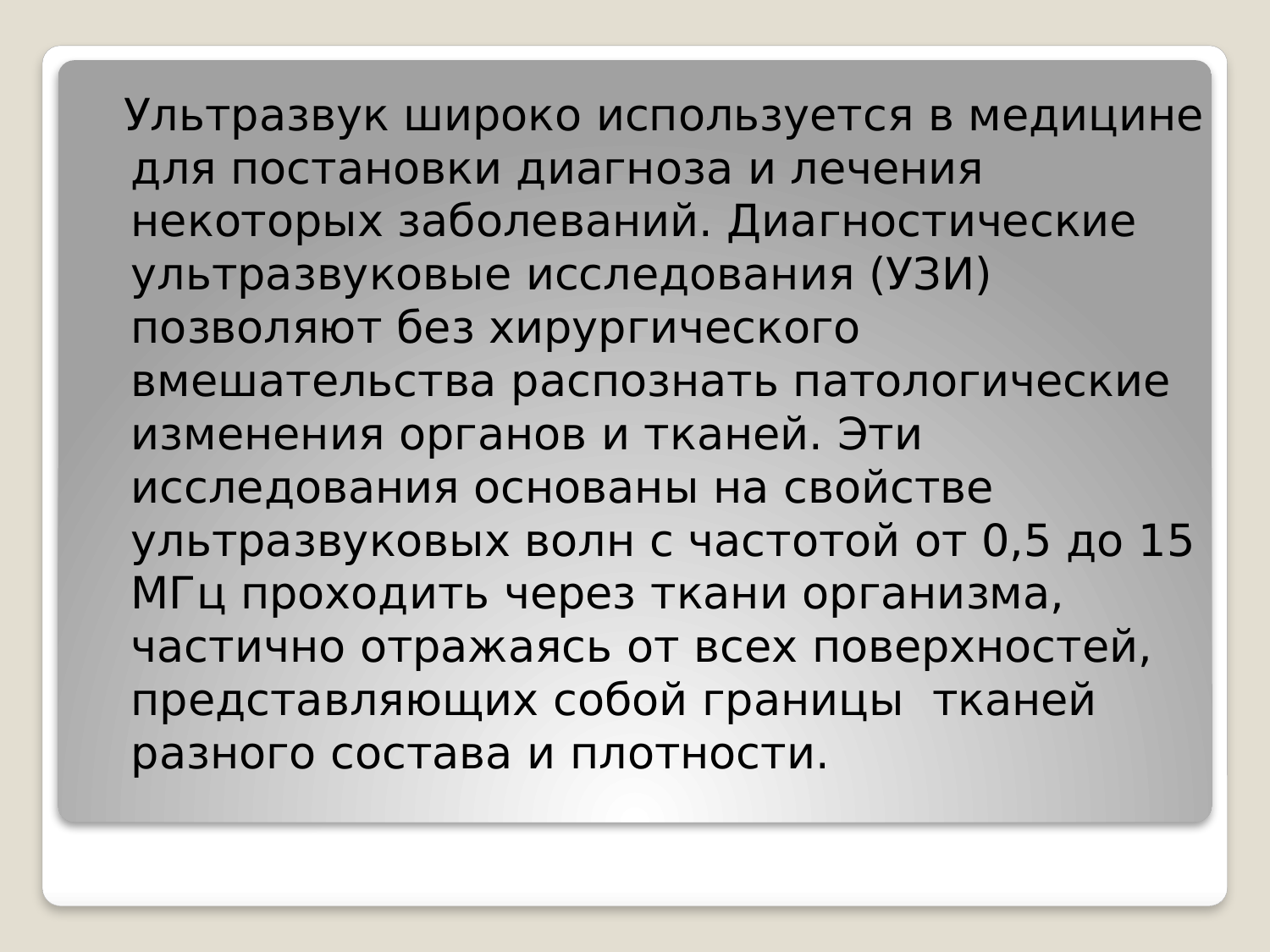

Ультразвук широко используется в медицине для постановки диагноза и лечения некоторых заболеваний. Диагностические ультразвуковые исследования (УЗИ) позволяют без хирургического вмешательства распознать патологические изменения органов и тканей. Эти исследования основаны на свойстве ультразвуковых волн с частотой от 0,5 до 15 МГц проходить через ткани организма, частично отражаясь от всех поверхностей, представляющих собой границы  тканей разного состава и плотности.

#